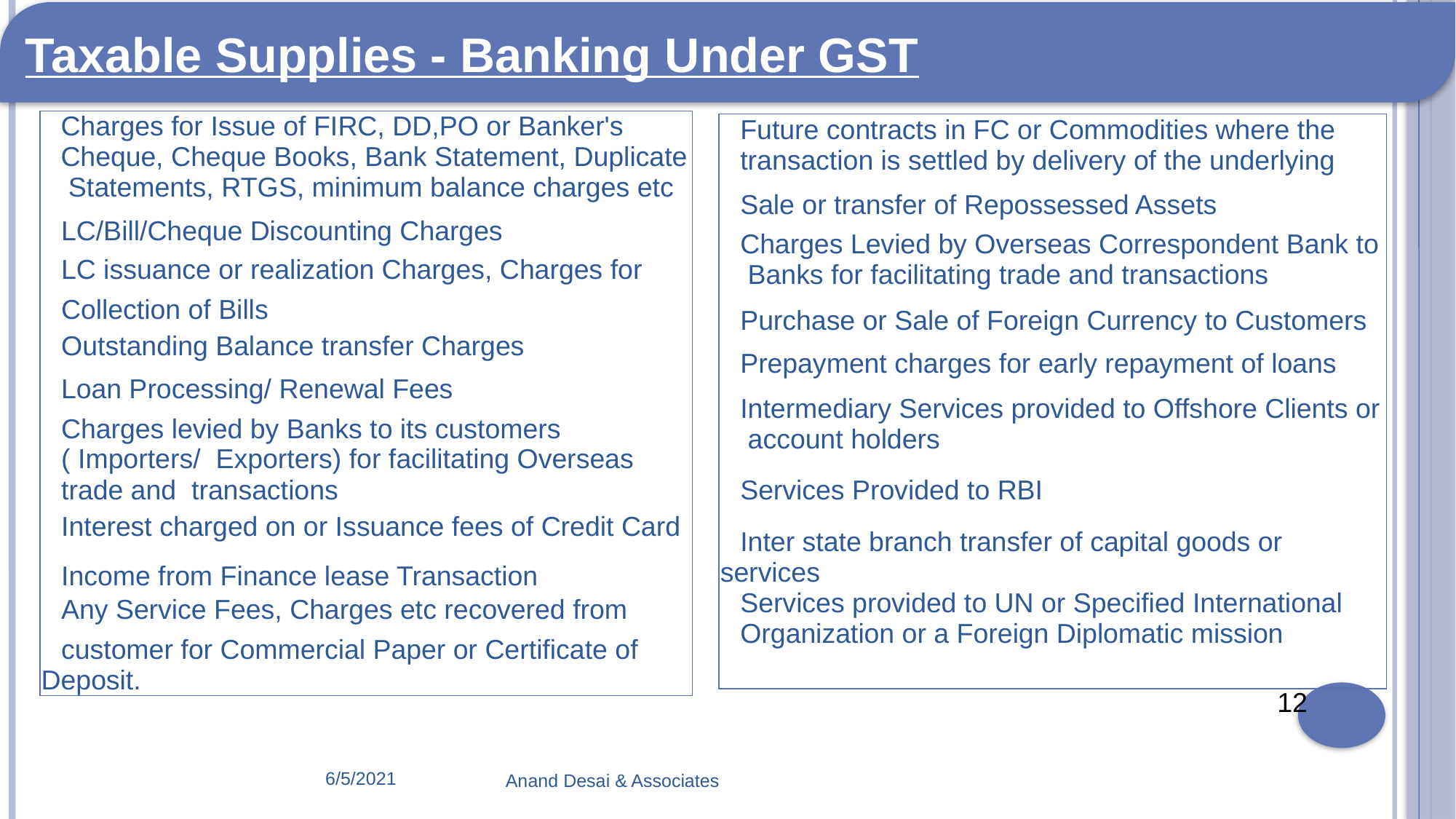

Taxable Supplies - Banking Under GST
| Charges for Issue of FIRC, DD,PO or Banker's Cheque, Cheque Books, Bank Statement, Duplicate Statements, RTGS, minimum balance charges etc |
| --- |
| LC/Bill/Cheque Discounting Charges |
| LC issuance or realization Charges, Charges for Collection of Bills |
| Outstanding Balance transfer Charges |
| Loan Processing/ Renewal Fees |
| Charges levied by Banks to its customers ( Importers/ Exporters) for facilitating Overseas trade and transactions |
| Interest charged on or Issuance fees of Credit Card |
| Income from Finance lease Transaction |
| Any Service Fees, Charges etc recovered from customer for Commercial Paper or Certificate of Deposit. |
| Future contracts in FC or Commodities where the transaction is settled by delivery of the underlying |
| --- |
| Sale or transfer of Repossessed Assets |
| Charges Levied by Overseas Correspondent Bank to Banks for facilitating trade and transactions |
| Purchase or Sale of Foreign Currency to Customers |
| Prepayment charges for early repayment of loans |
| Intermediary Services provided to Offshore Clients or account holders |
| Services Provided to RBI |
| Inter state branch transfer of capital goods or services |
| Services provided to UN or Specified International Organization or a Foreign Diplomatic mission |
12
6/5/2021
Anand Desai & Associates